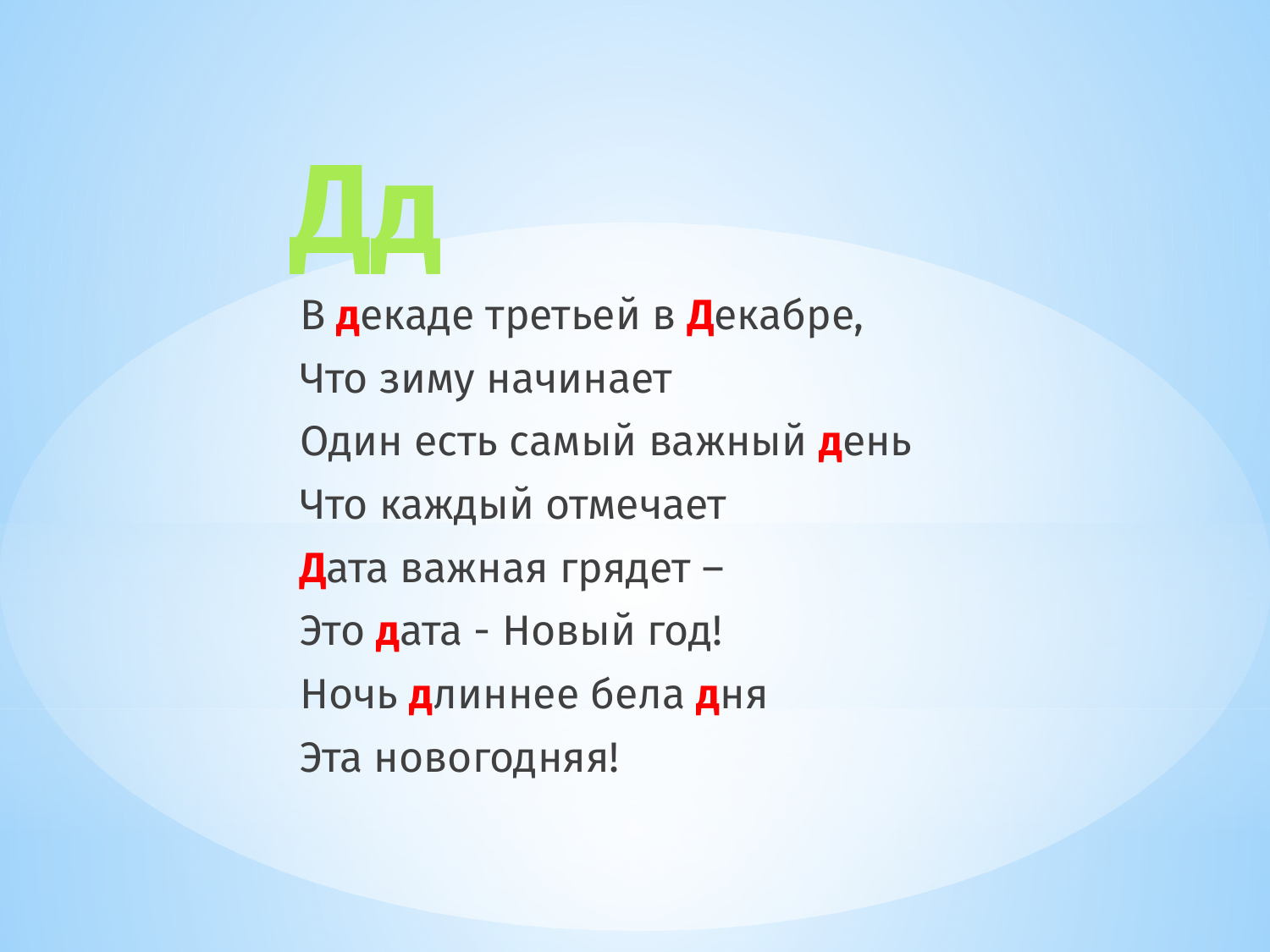

# Дд
В декаде третьей в Декабре,
Что зиму начинает
Один есть самый важный день
Что каждый отмечает
Дата важная грядет –
Это дата - Новый год!
Ночь длиннее бела дня
Эта новогодняя!